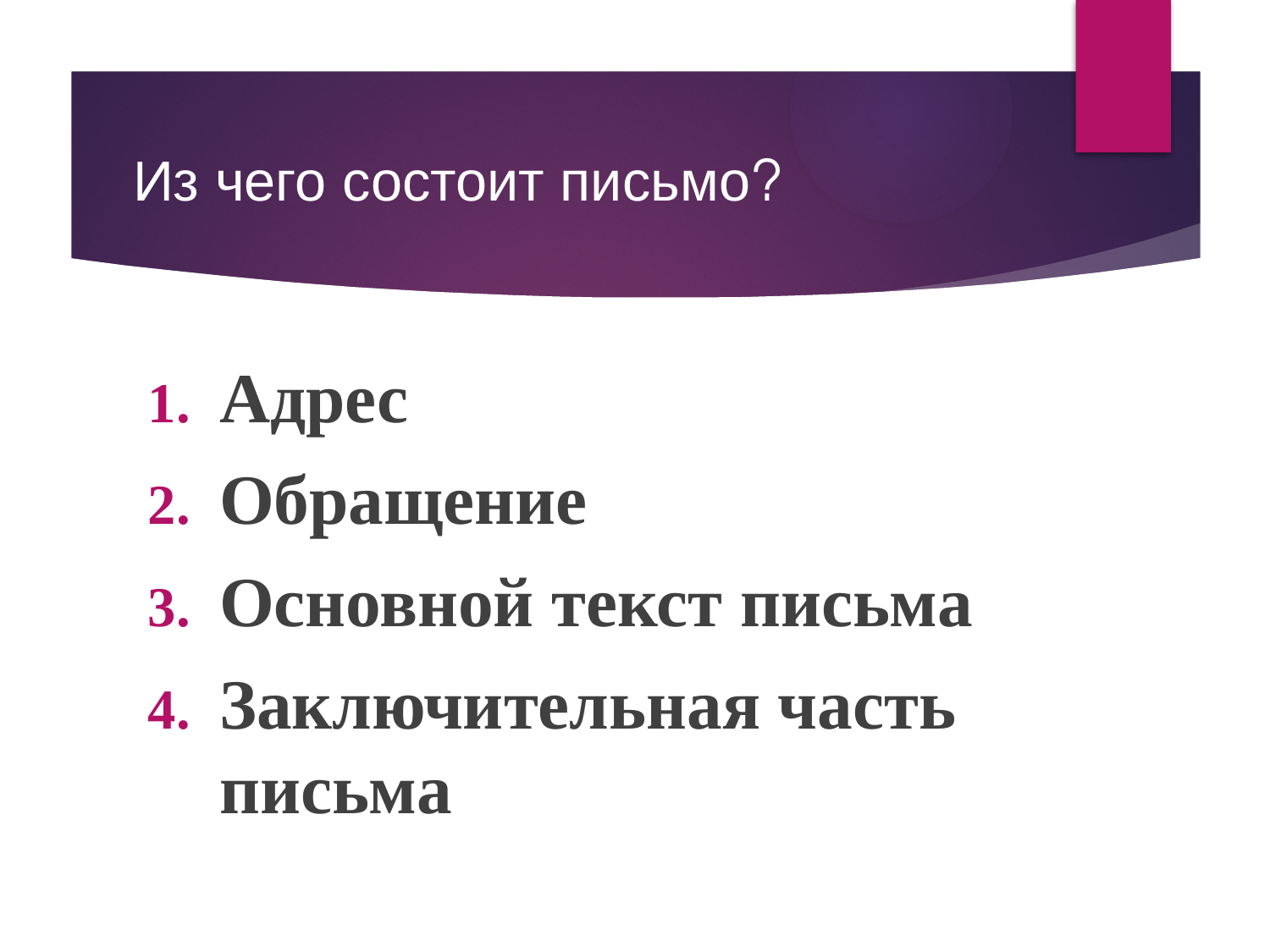

# Из чего состоит письмо?
Адрес
Обращение
Основной текст письма
Заключительная часть письма